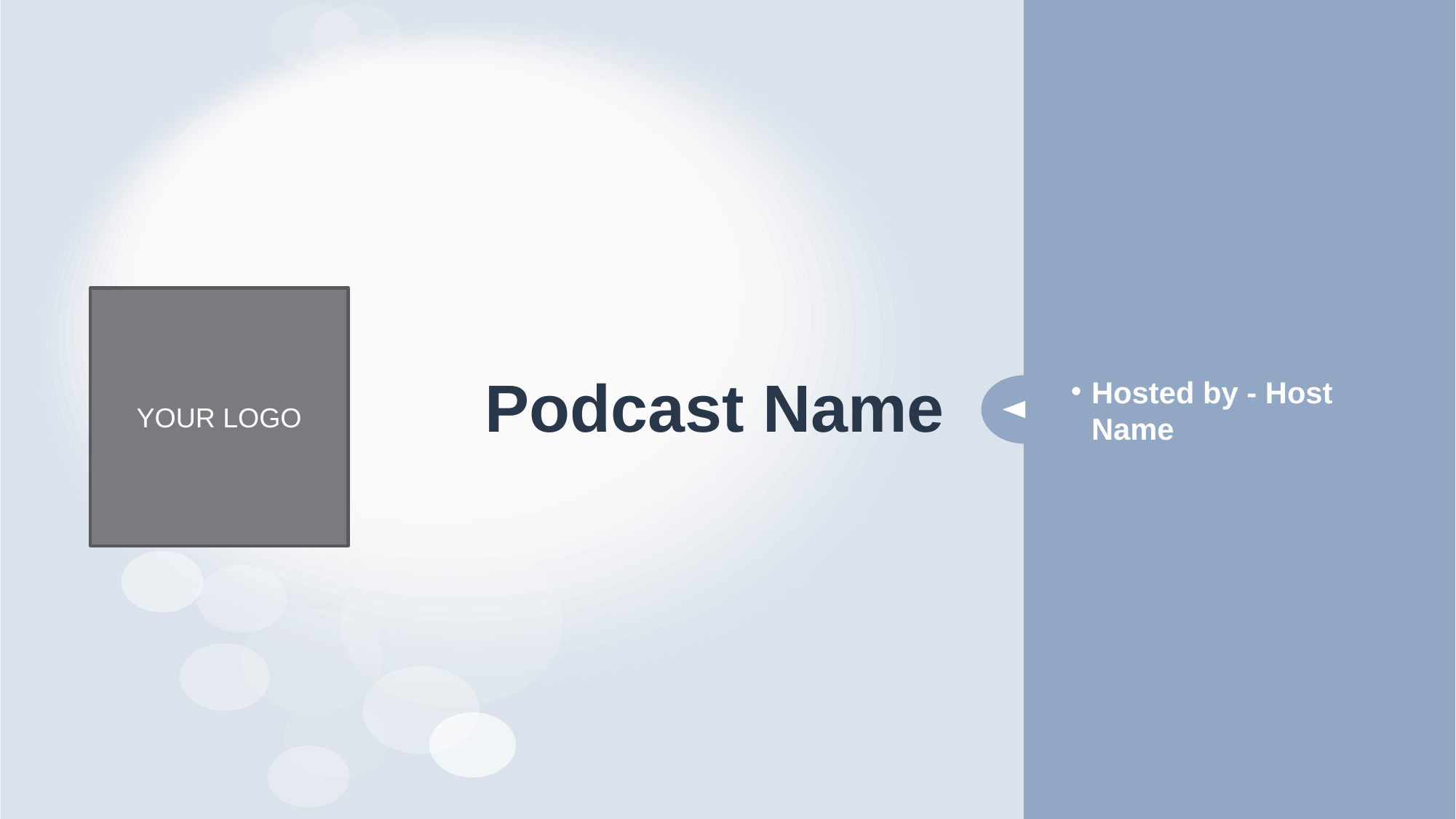

YOUR LOGO
# Podcast Name
Hosted by - Host Name